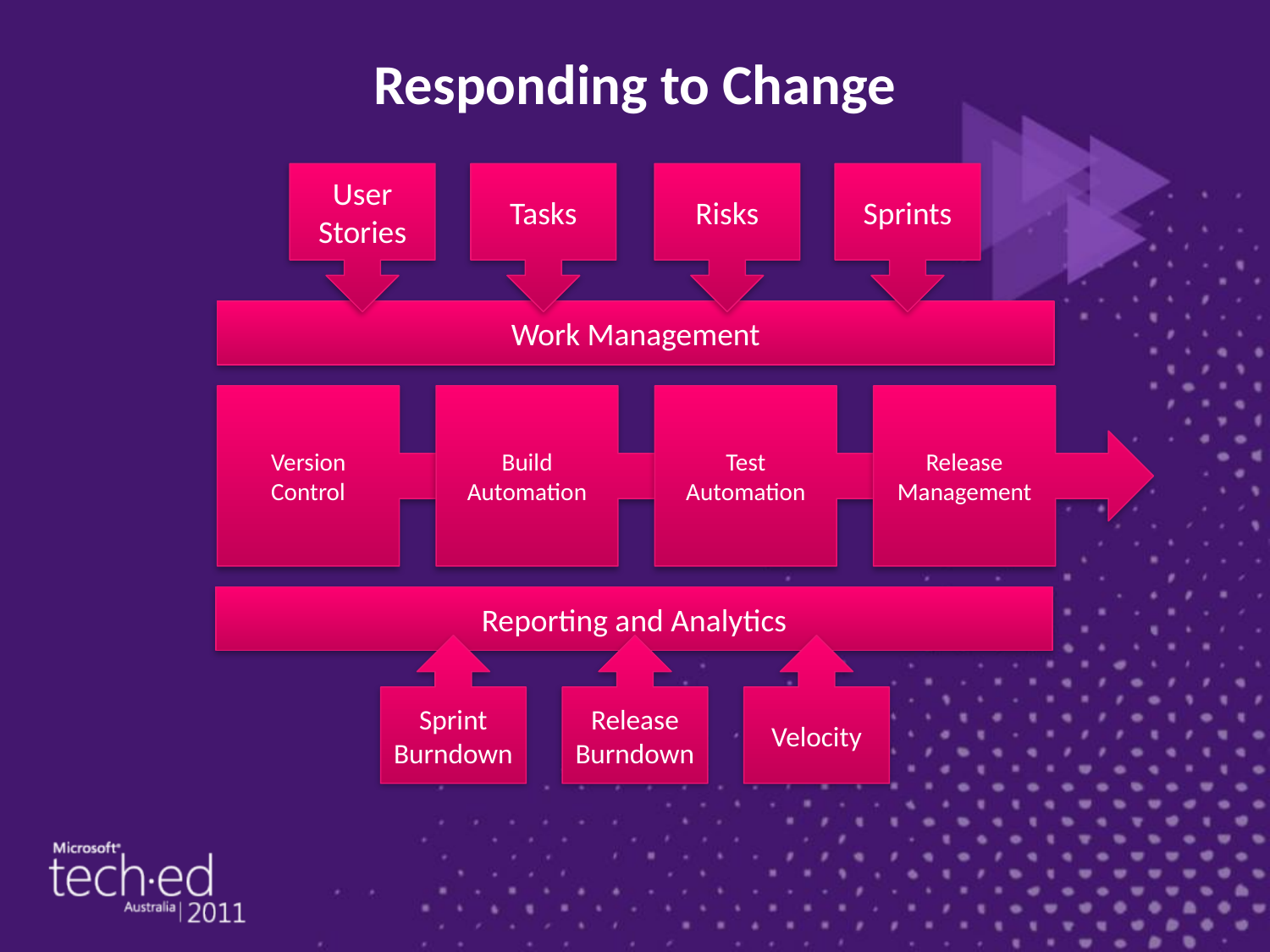

Responding to Change
User Stories
Tasks
Risks
Sprints
Work Management
Version
Control
Build
Automation
Test Automation
Release Management
Reporting and Analytics
Sprint Burndown
Release Burndown
Velocity